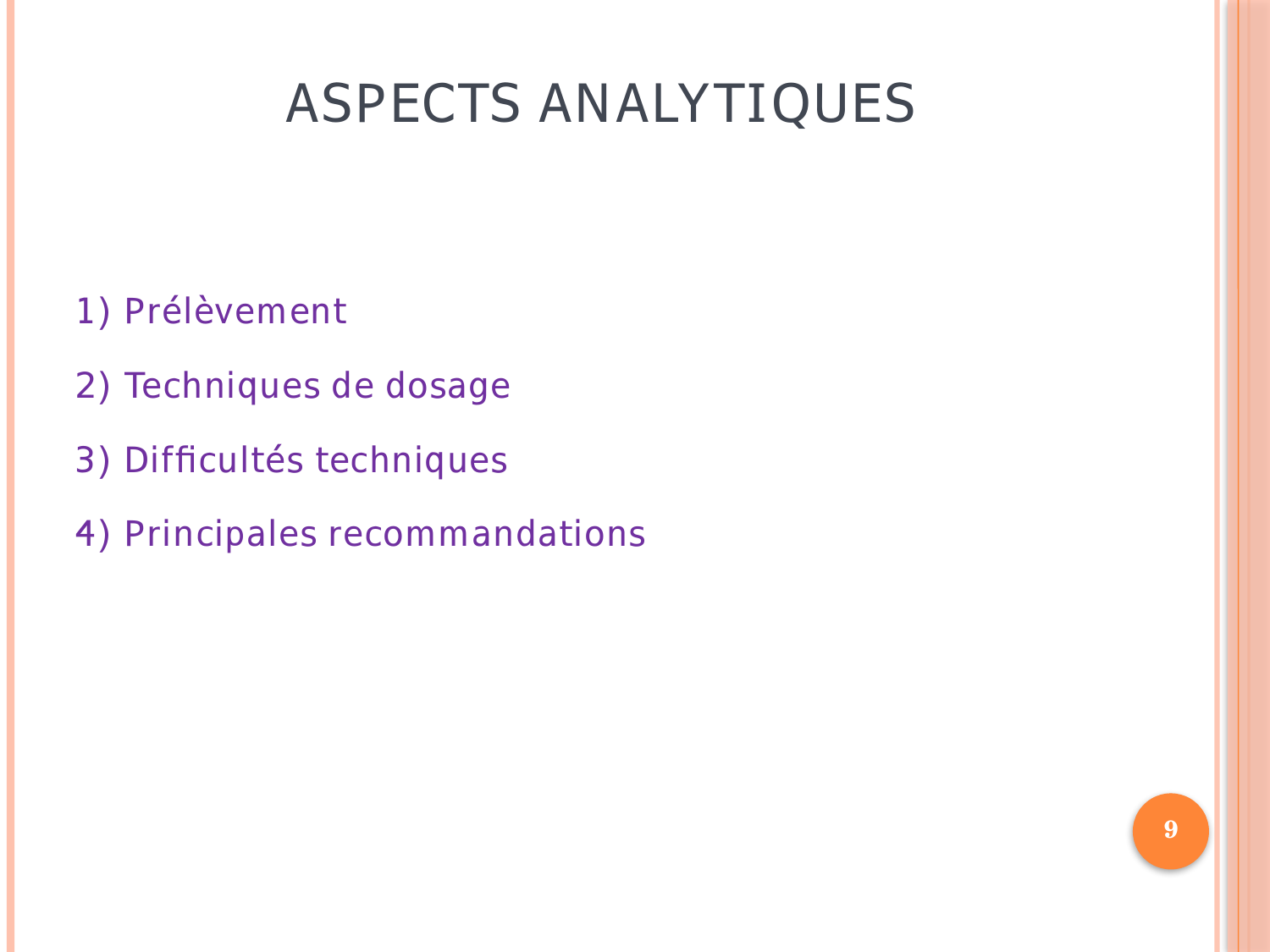

Aspects analytiques

1) Prélèvement
2) Techniques de dosage
3) Difficultés techniques
4) Principales recommandations
9